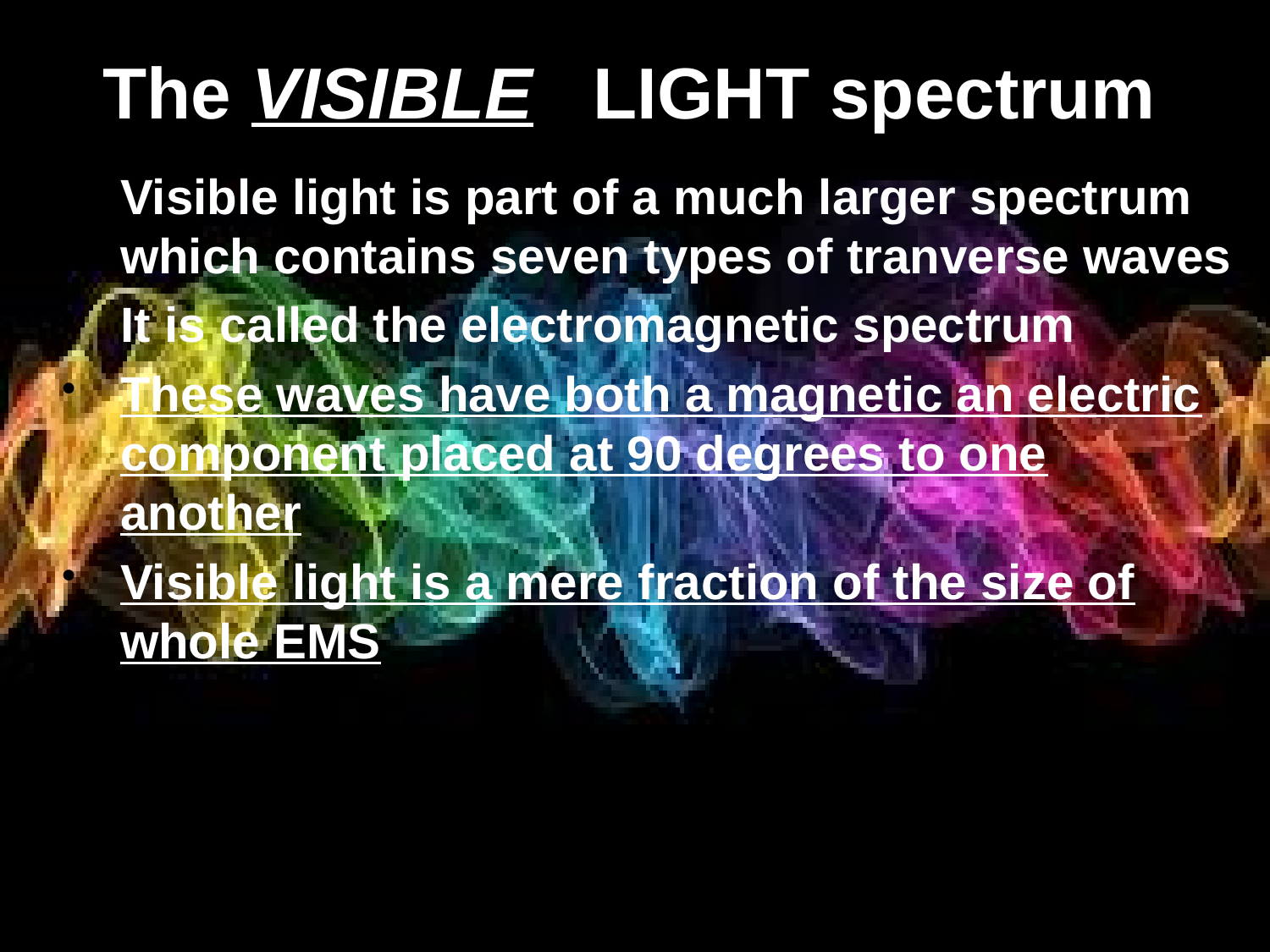

# The VISIBLE   LIGHT spectrum
Visible light is part of a much larger spectrum which contains seven types of tranverse waves
It is called the electromagnetic spectrum
These waves have both a magnetic an electric component placed at 90 degrees to one another
Visible light is a mere fraction of the size of whole EMS